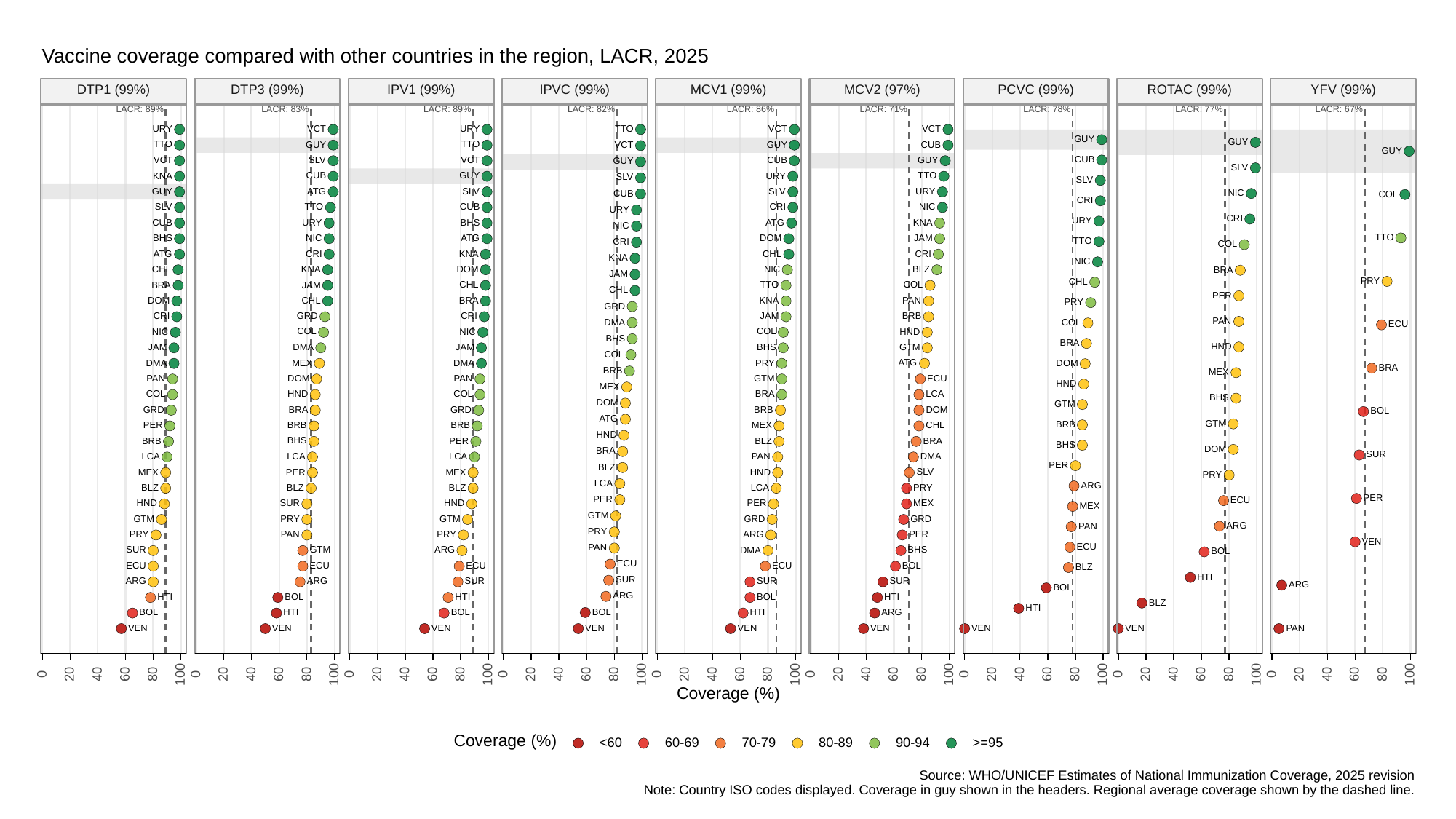

Vaccine coverage compared with other countries in the region, LACR, 2025

ROTAC (99%)
DTP1 (99%)
DTP3 (99%)
IPV1 (99%)
IPVC (99%)
MCV1 (99%)
MCV2 (97%)
PCVC (99%)
YFV (99%)

LACR: 89%
LACR: 83%
LACR: 89%
LACR: 82%
LACR: 86%
LACR: 71%
LACR: 78%
LACR: 77%
LACR: 67%

TTO
VCT
VCT
VCT
URY
URY

GUY

GUY

TTO
TTO
GUY
GUY
CUB
VCT

GUY

CUB

VCT
SLV
VCT
CUB
GUY
GUY

SLV

TTO
CUB
GUY
URY
KNA
SLV

SLV

GUY
ATG
SLV
SLV

URY

NIC
CUB
COL

CRI

TTO
SLV
CUB
CRI
NIC

URY

CRI

URY

CUB
BHS
ATG
URY
KNA

NIC

TTO
DOM
BHS
NIC
ATG
JAM

TTO
CRI

COL

ATG
CRI
CHL
CRI
KNA

KNA

NIC

DOM
CHL
NIC
KNA
BLZ
BRA

JAM

PRY
CHL

TTO
COL
CHL
JAM
BRA

CHL

PER

DOM
CHL

BRA
KNA
PAN
PRY

GRD

CRI
GRD
CRI
JAM
BRB

PAN
DMA
COL

ECU

COL
COL
NIC
NIC
HND

BHS

BRA

HND
BHS
GTM
JAM
JAM
DMA

COL

ATG
DMA
MEX
DMA
PRY
DOM

BRA

BRB
MEX

DOM
GTM
ECU
PAN
PAN

HND

MEX

COL
COL
LCA
HND
BRA

BHS

DOM
GTM

DOM
GRD
GRD
BRA
BRB
BOL

ATG

GTM

BRB
CHL
PER
BRB
BRB
MEX

HND

BHS
BRB
PER
BLZ
BRA

BHS

DOM

BRA

SUR

LCA
LCA
LCA
PAN
DMA

PER

BLZ

SLV
MEX
PER
MEX
HND

PRY

LCA

ARG

LCA
BLZ
BLZ
BLZ
PRY

PER

PER
ECU

SUR
HND
HND
PER
MEX

MEX

GTM

GTM
GTM
GRD
GRD
PRY

ARG
PAN

PRY

ARG
PRY
PAN
PRY
PER

VEN

ECU
PAN

SUR
GTM
ARG
BHS
DMA
BOL

ECU

BOL
ECU
ECU
ECU
ECU
BLZ

HTI

SUR
ARG
ARG
SUR
SUR
SUR

ARG

BOL

ARG
BOL
BOL
HTI
HTI
HTI

BLZ

HTI

BOL
BOL
BOL
ARG
HTI
HTI

VEN
VEN
VEN
VEN
VEN
VEN
VEN
VEN
PAN

0
20
40
60
80
100
0
20
40
60
80
100
0
20
40
60
80
100
0
20
40
60
80
100
0
20
40
60
80
100
0
20
40
60
80
100
0
20
40
60
80
100
0
20
40
60
80
100
0
20
40
60
80
100
Coverage (%)
Coverage (%)

<60
60-69
70-79
80-89
90-94
>=95
Source: WHO/UNICEF Estimates of National Immunization Coverage, 2025 revision
Note: Country ISO codes displayed. Coverage in guy shown in the headers. Regional average coverage shown by the dashed line.